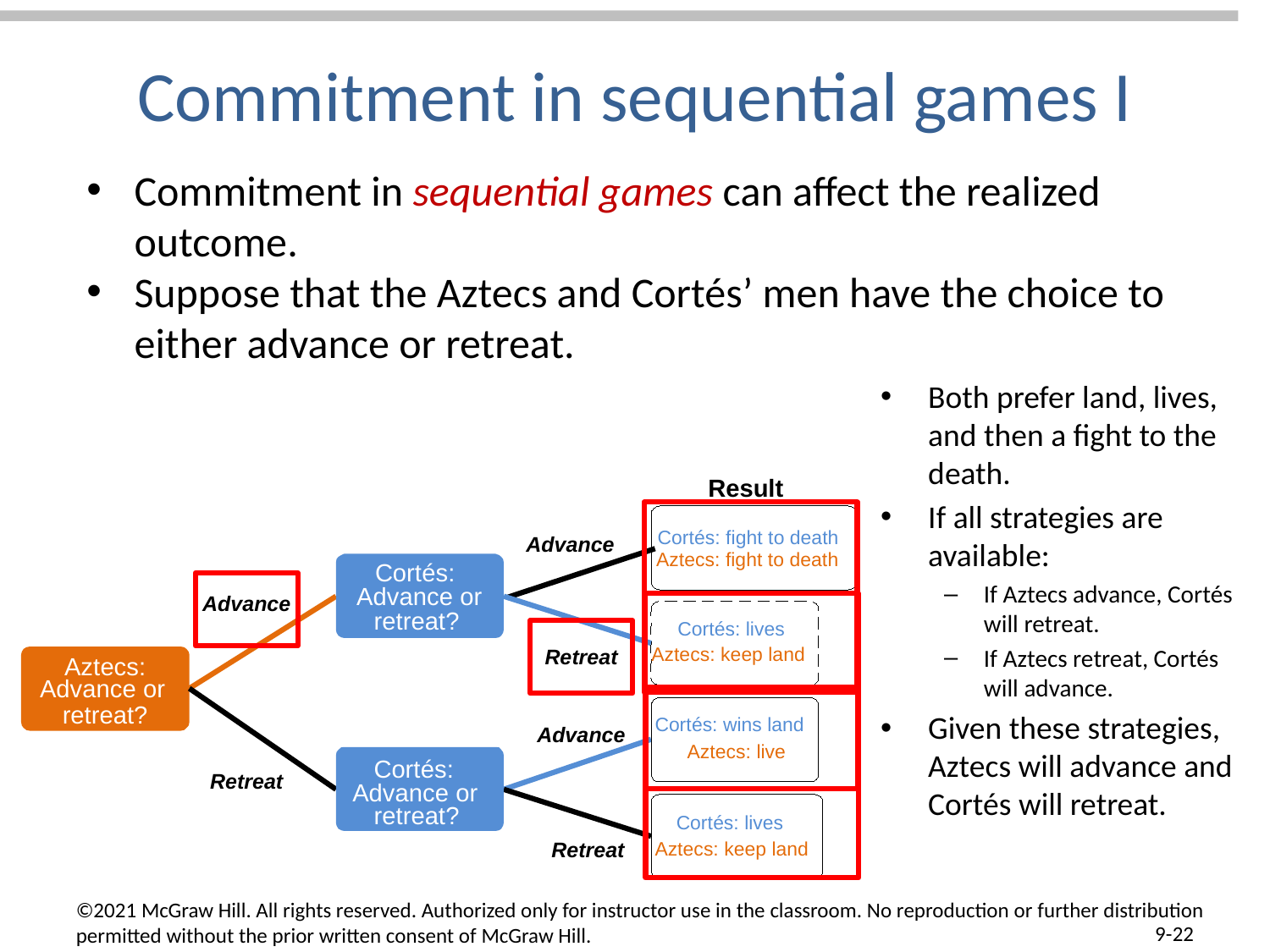

# Commitment in sequential games I
Commitment in sequential games can affect the realized outcome.
Suppose that the Aztecs and Cortés’ men have the choice to either advance or retreat.
Both prefer land, lives, and then a fight to the death.
If all strategies are available:
If Aztecs advance, Cortés will retreat.
If Aztecs retreat, Cortés will advance.
Given these strategies, Aztecs will advance and Cortés will retreat.
Result

Cortés: fight to death
Advance
Aztecs: fight to death

Cortés:
Advance or
Advance

retreat?

Cortés: lives

Aztecs: keep land
Retreat

Aztecs:
Advance or
retreat?

Cortés: wins land
Advance

Aztecs: live

Cortés:
Retreat
Advance or

retreat?
Cortés: lives
Aztecs: keep land
Retreat